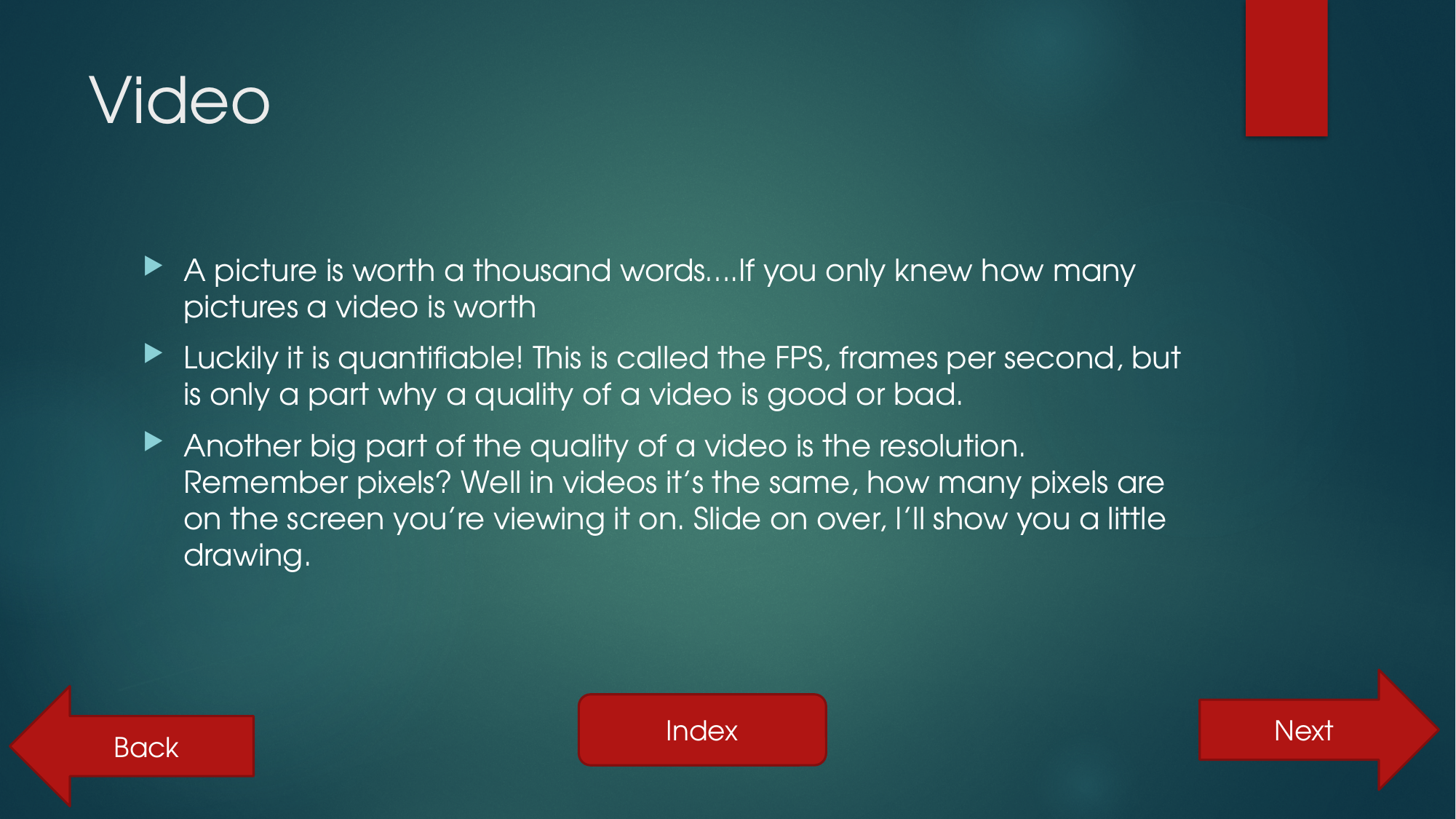

# Video
A picture is worth a thousand words….If you only knew how many pictures a video is worth
Luckily it is quantifiable! This is called the FPS, frames per second, but is only a part why a quality of a video is good or bad.
Another big part of the quality of a video is the resolution. Remember pixels? Well in videos it’s the same, how many pixels are on the screen you’re viewing it on. Slide on over, I’ll show you a little drawing.
Next
Back
Index